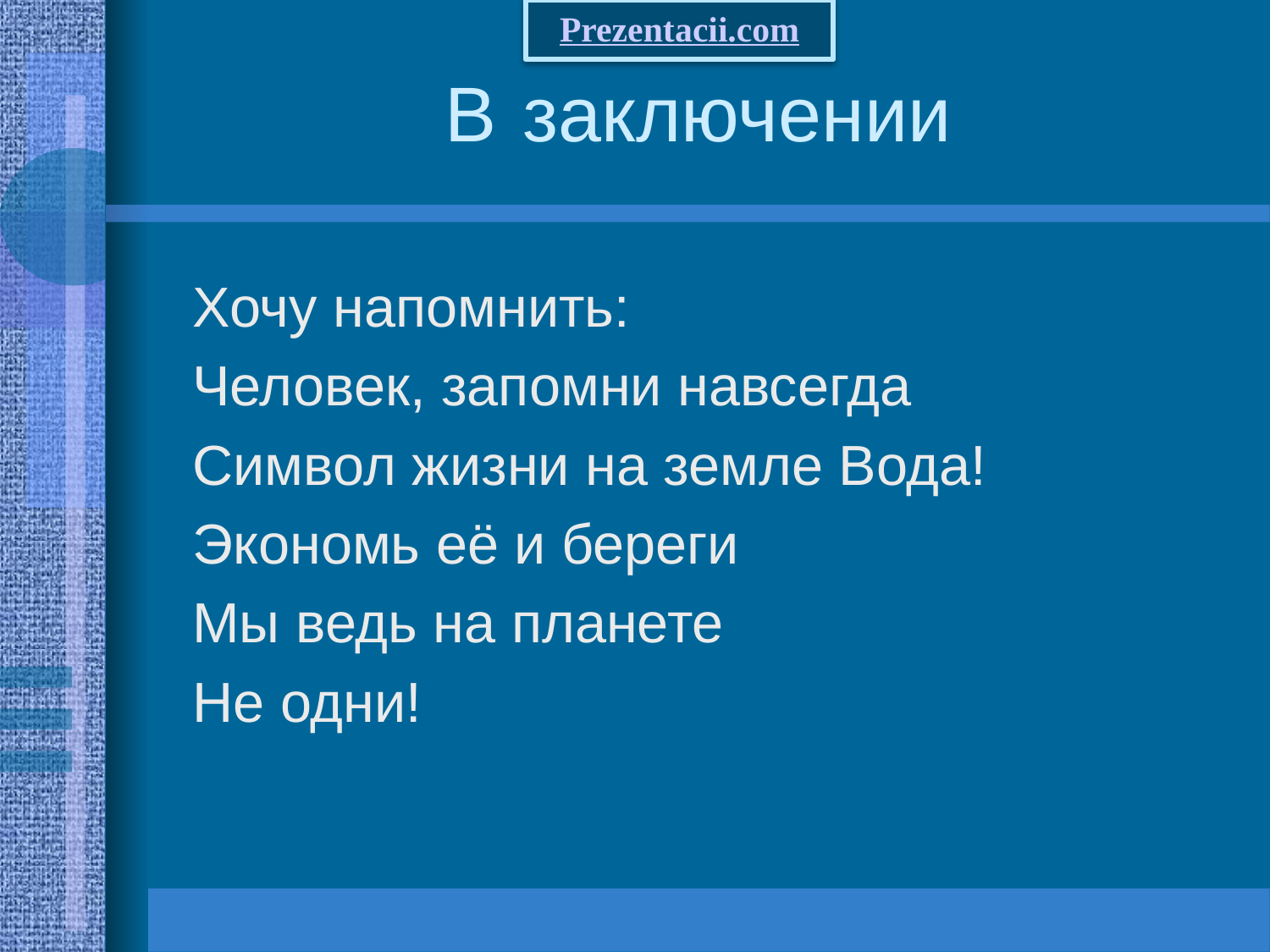

Prezentacii.com
# В заключении
Хочу напомнить:
Человек, запомни навсегда
Символ жизни на земле Вода!
Экономь её и береги
Мы ведь на планете
Не одни!